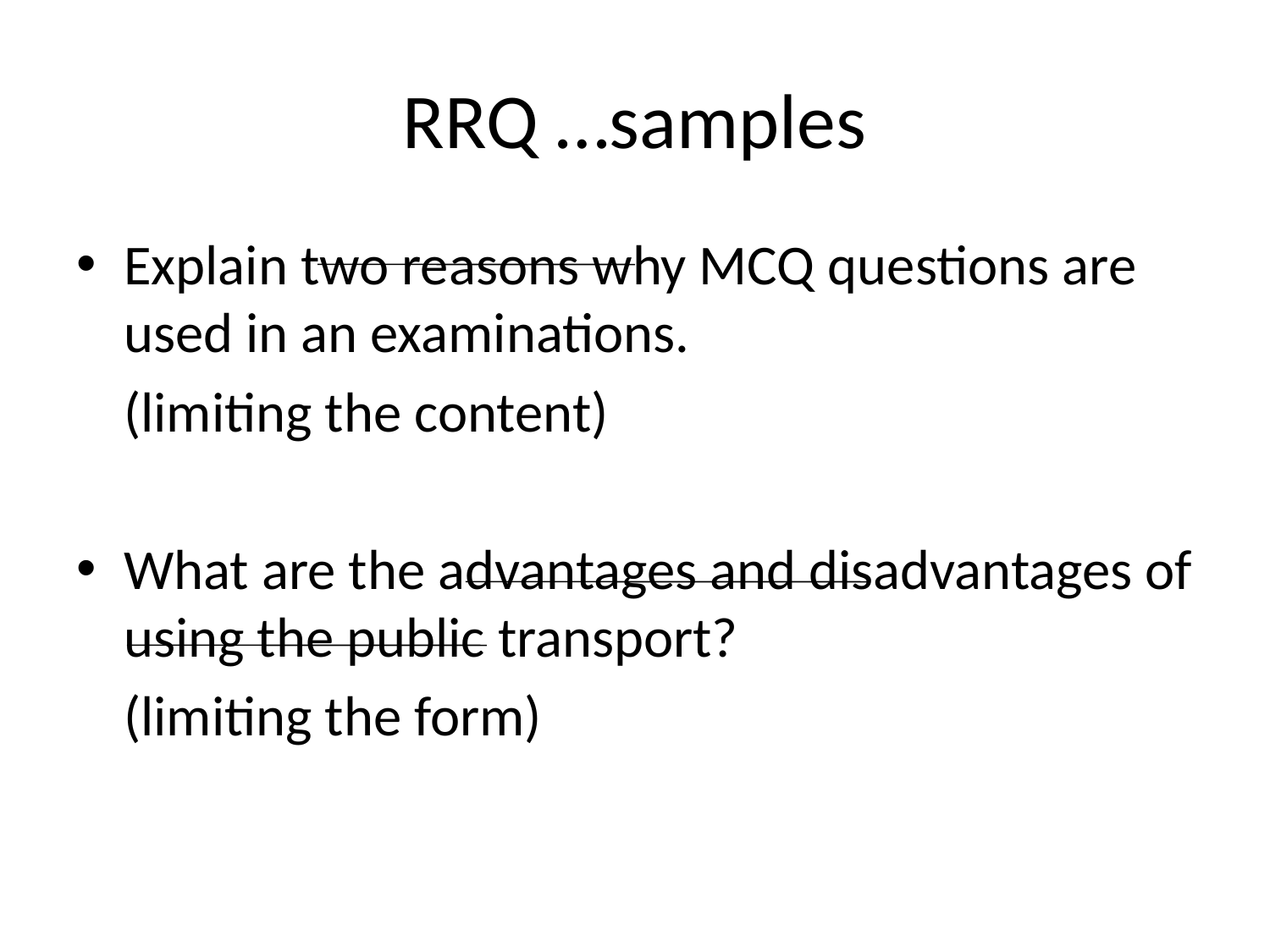

# RRQ …samples
Explain two reasons why MCQ questions are used in an examinations.
	(limiting the content)

What are the advantages and disadvantages of using the public transport?
	(limiting the form)